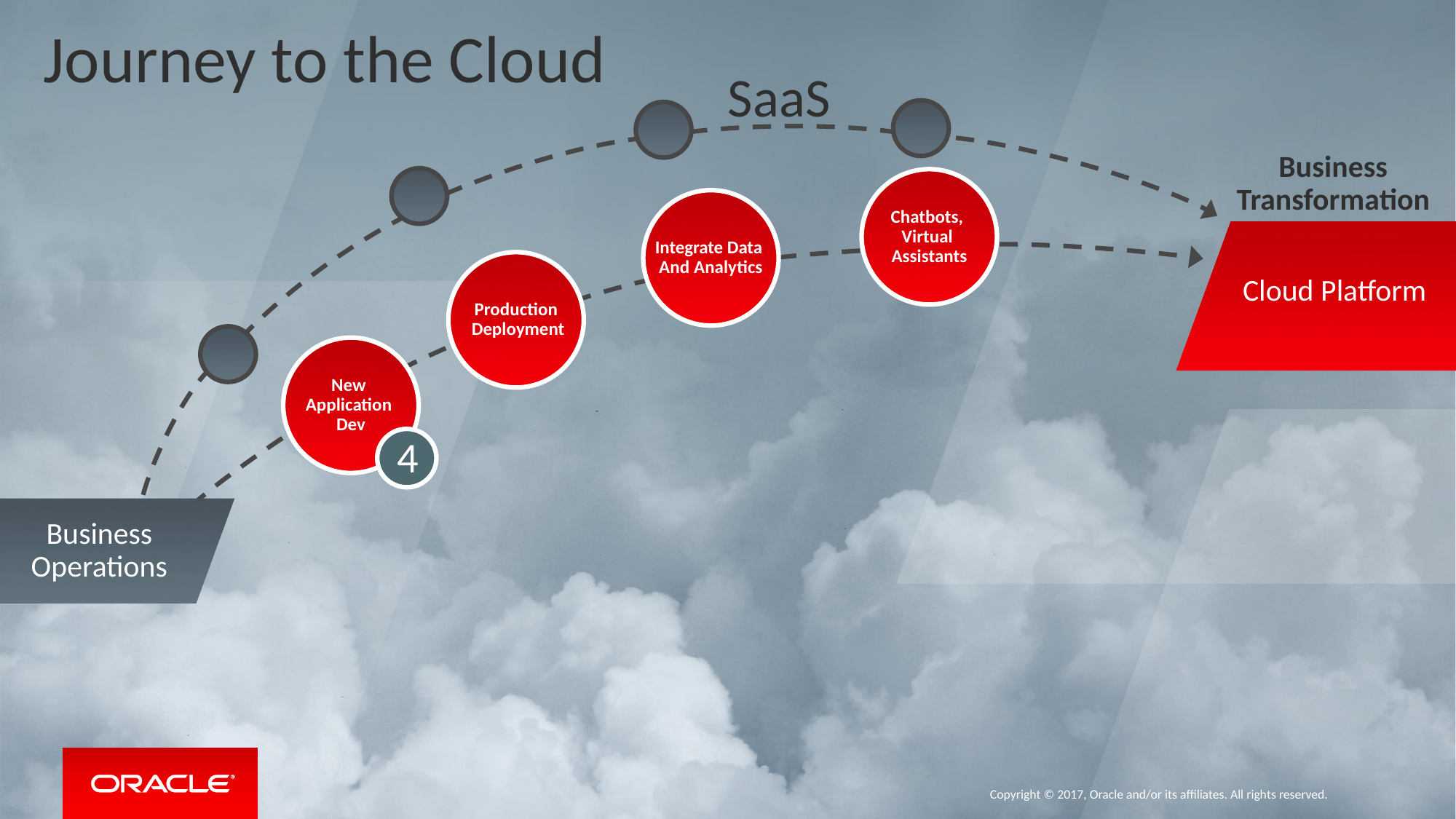

Journey to the Cloud
SaaS

Business Transformation

Chatbots,
Virtual
Assistants
Integrate Data
And Analytics

Production
 Deployment

New
Application
Dev

4

Cloud Platform

Business Operations
Copyright © 2017, Oracle and/or its affiliates. All rights reserved.